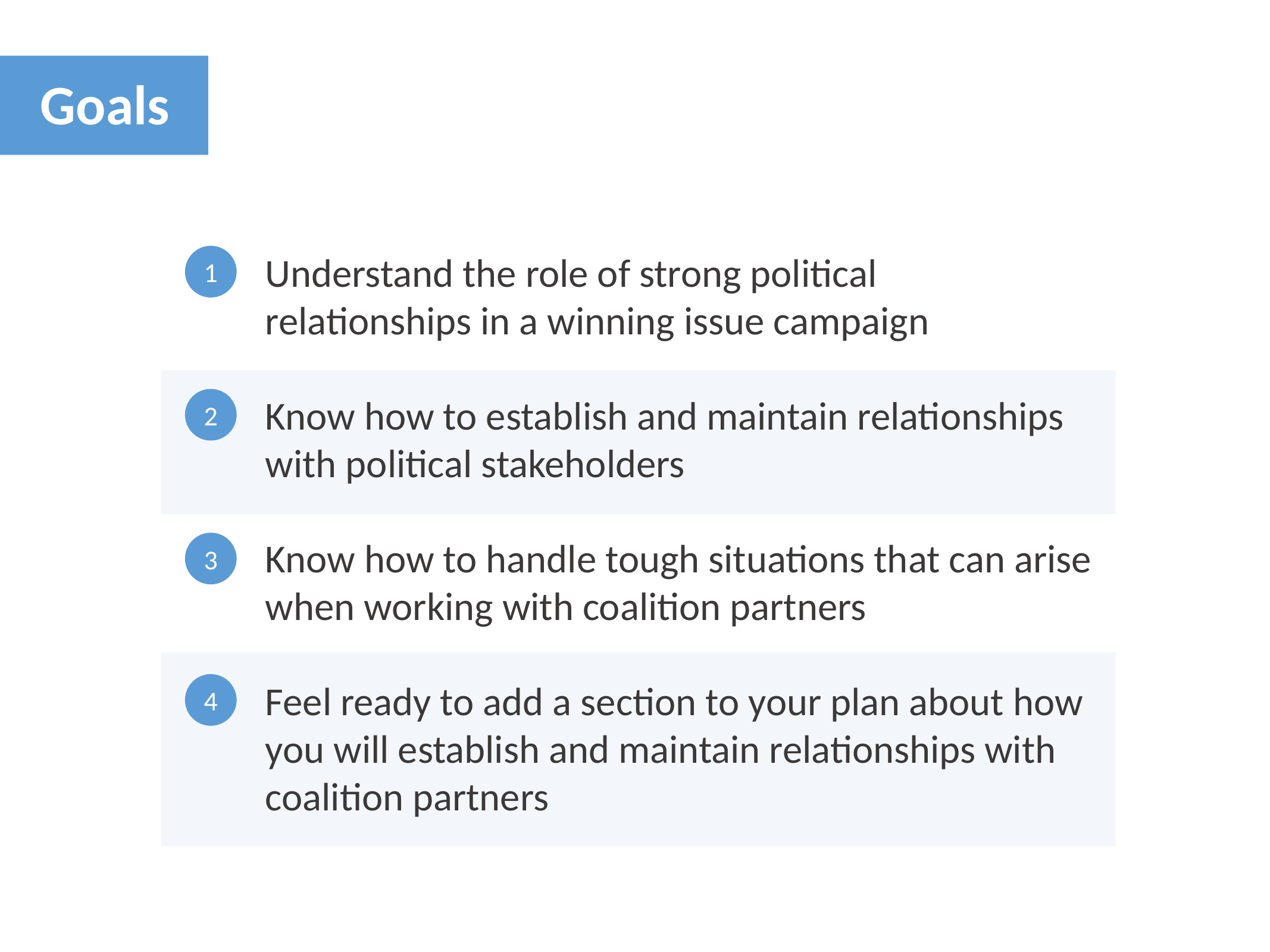

Goals
Understand the role of strong political relationships in a winning issue campaign

Know how to establish and maintain relationships with political stakeholders

Know how to handle tough situations that can arise when working with coalition partners

Feel ready to add a section to your plan about how you will establish and maintain relationships with coalition partners
1

2
3

4